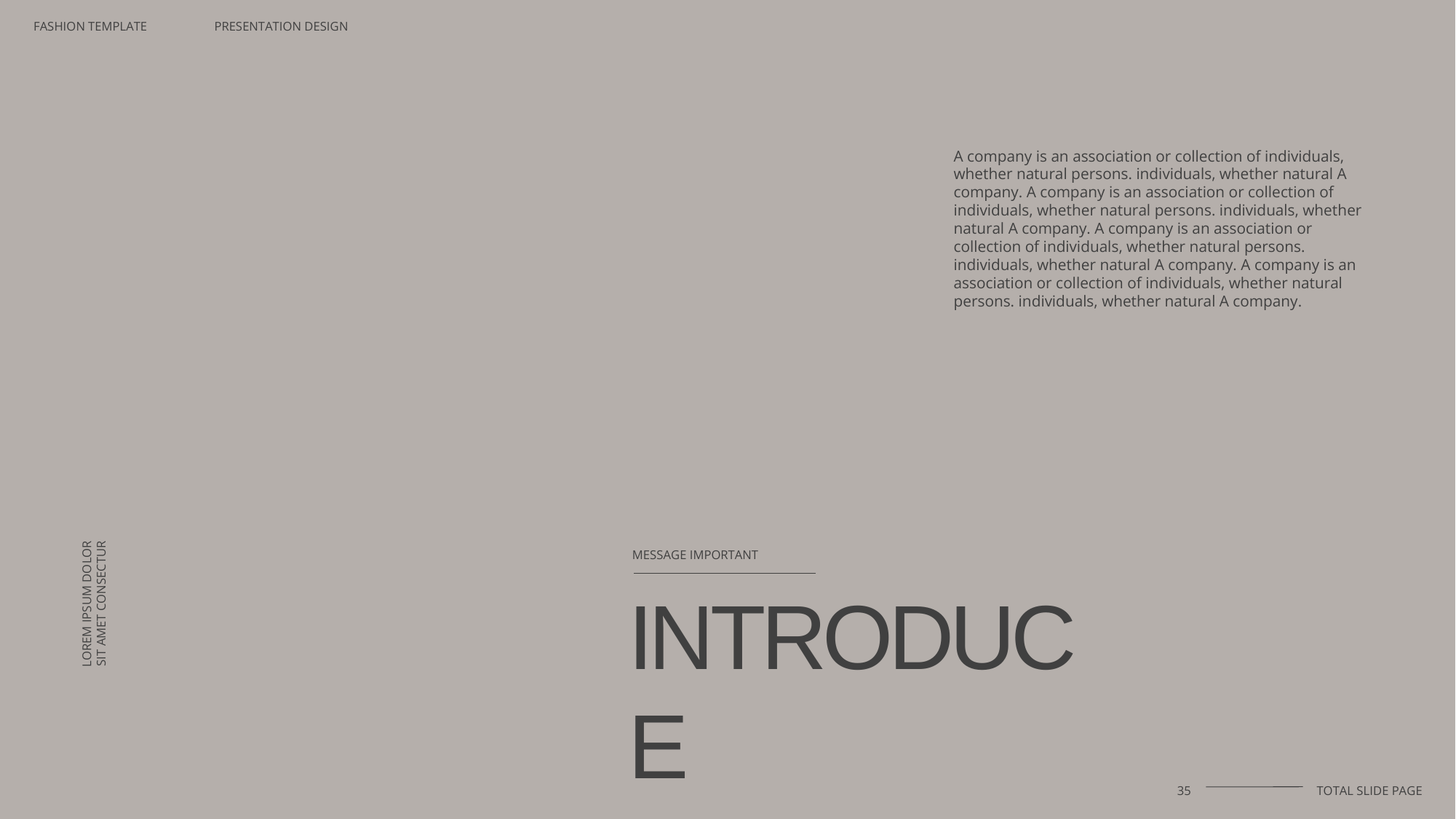

FASHION TEMPLATE
PRESENTATION DESIGN
A company is an association or collection of individuals, whether natural persons. individuals, whether natural A company. A company is an association or collection of individuals, whether natural persons. individuals, whether natural A company. A company is an association or collection of individuals, whether natural persons. individuals, whether natural A company. A company is an association or collection of individuals, whether natural persons. individuals, whether natural A company.

MESSAGE IMPORTANT
INTRODUCE
LOREM IPSUM DOLOR SIT AMET CONSECTUR
35
TOTAL SLIDE PAGE